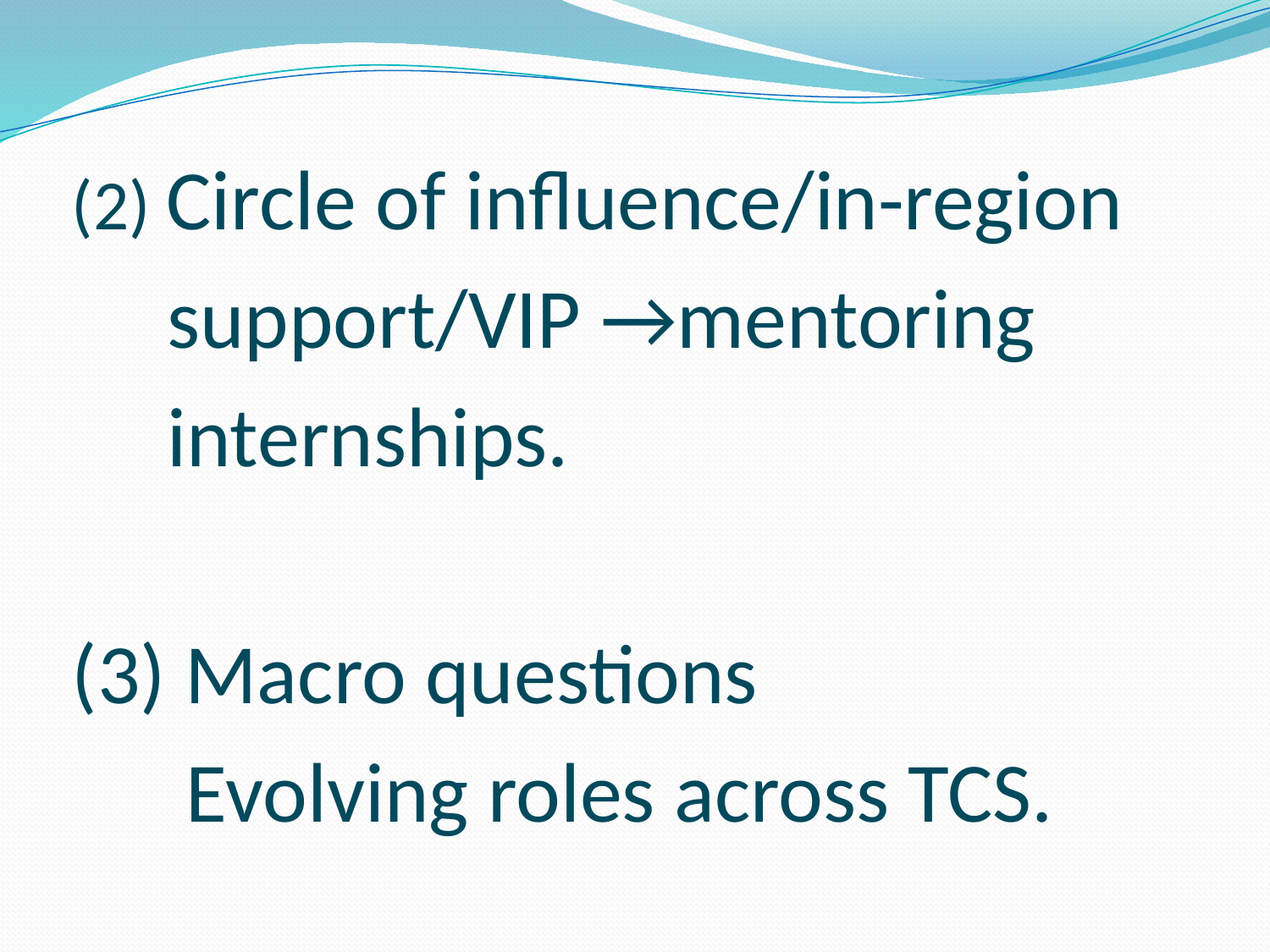

(2) Circle of influence/in-region
     support/VIP →mentoring
     internships.

(3) Macro questions
	    Evolving roles across TCS.